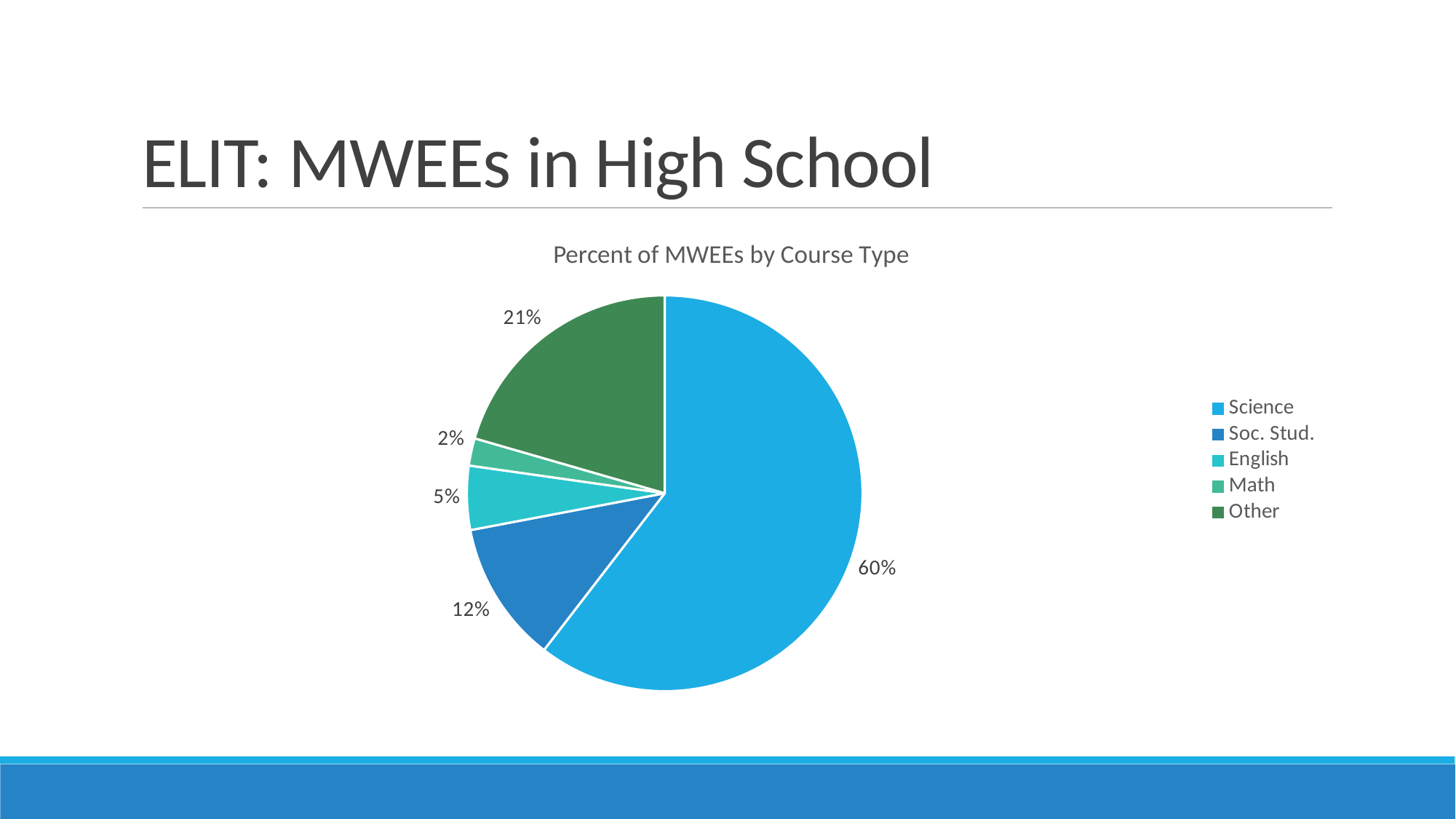

# ELIT: MWEEs in High School

### Chart: Percent of MWEEs by Course Type

| Category |  |
|---|---|
| Science | 0.6044776119402985 |
| Soc. Stud. | 0.11567164179104478 |
| English | 0.05223880597014925 |
| Math | 0.022388059701492536 |
| Other | 0.20522388059701493 |